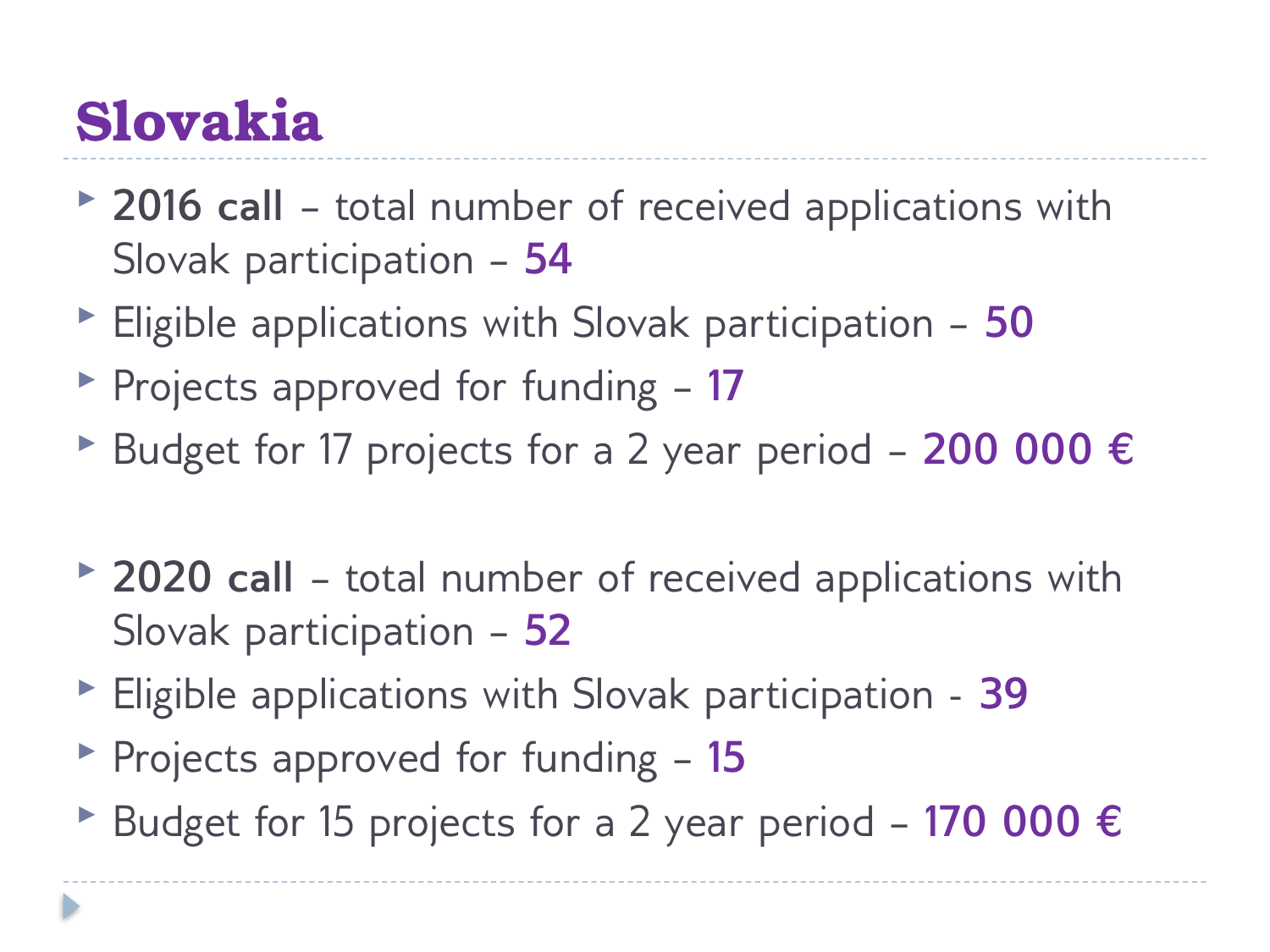

# Slovakia
2016 call – total number of received applications with Slovak participation – 54
Eligible applications with Slovak participation – 50
Projects approved for funding – 17
Budget for 17 projects for a 2 year period – 200 000 €

2020 call – total number of received applications with Slovak participation – 52
Eligible applications with Slovak participation - 39
Projects approved for funding – 15
Budget for 15 projects for a 2 year period – 170 000 €